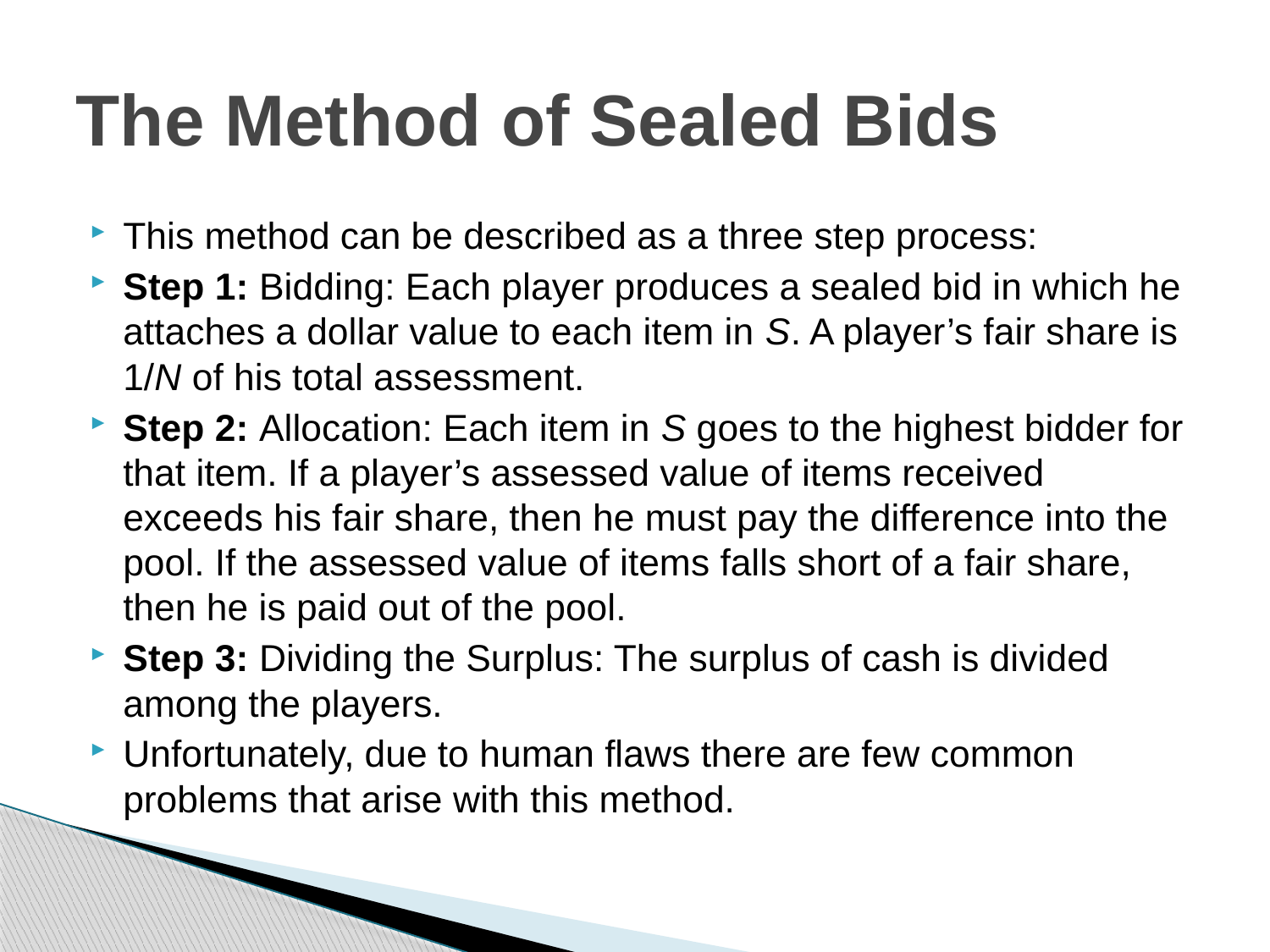

# The Method of Sealed Bids
This method can be described as a three step process:
Step 1: Bidding: Each player produces a sealed bid in which he attaches a dollar value to each item in S. A player’s fair share is 1/N of his total assessment.
Step 2: Allocation: Each item in S goes to the highest bidder for that item. If a player’s assessed value of items received exceeds his fair share, then he must pay the difference into the pool. If the assessed value of items falls short of a fair share, then he is paid out of the pool.
Step 3: Dividing the Surplus: The surplus of cash is divided among the players.
Unfortunately, due to human flaws there are few common problems that arise with this method.